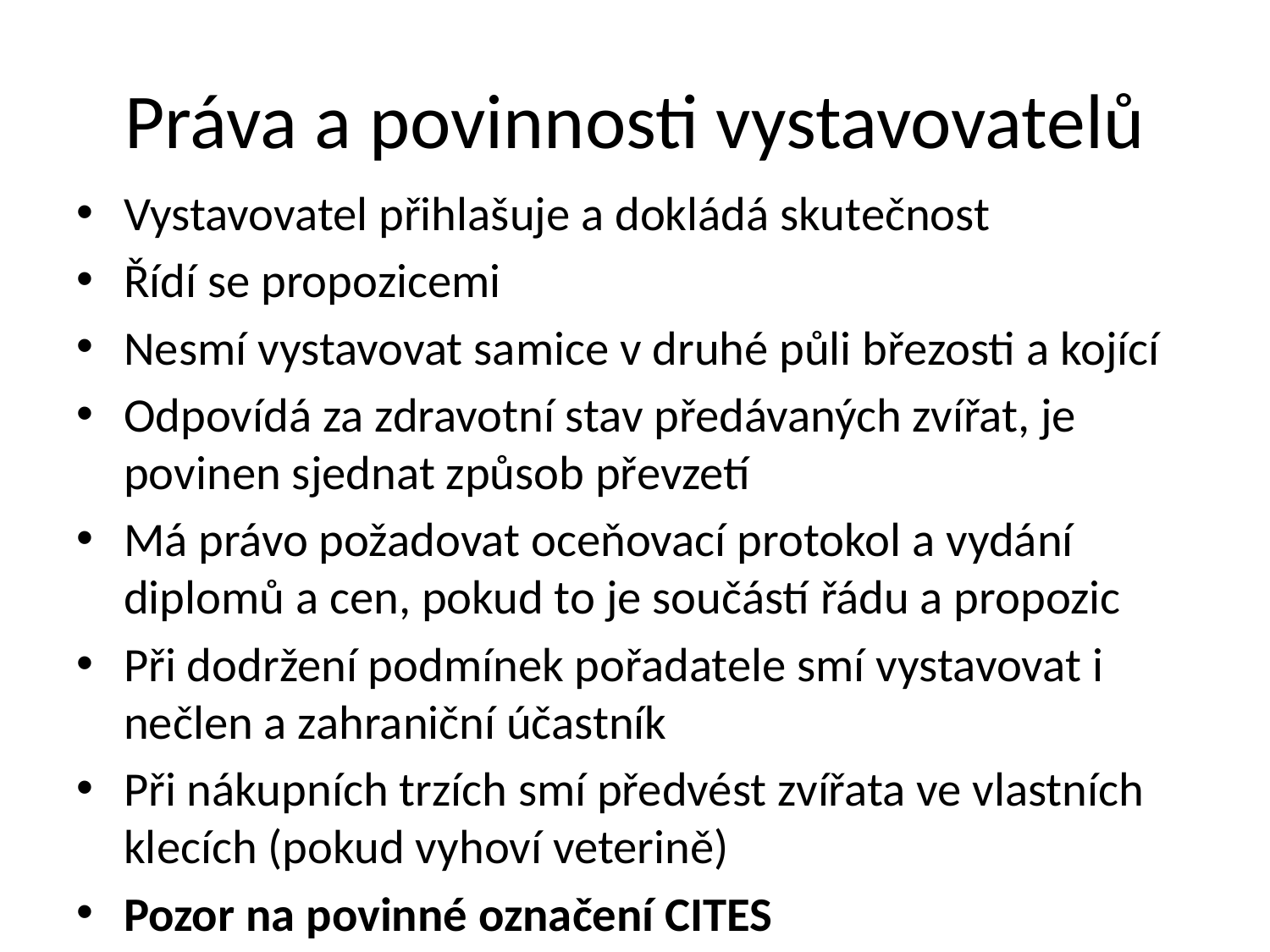

# Práva a povinnosti vystavovatelů
Vystavovatel přihlašuje a dokládá skutečnost
Řídí se propozicemi
Nesmí vystavovat samice v druhé půli březosti a kojící
Odpovídá za zdravotní stav předávaných zvířat, je povinen sjednat způsob převzetí
Má právo požadovat oceňovací protokol a vydání diplomů a cen, pokud to je součástí řádu a propozic
Při dodržení podmínek pořadatele smí vystavovat i nečlen a zahraniční účastník
Při nákupních trzích smí předvést zvířata ve vlastních klecích (pokud vyhoví veterině)
Pozor na povinné označení CITES